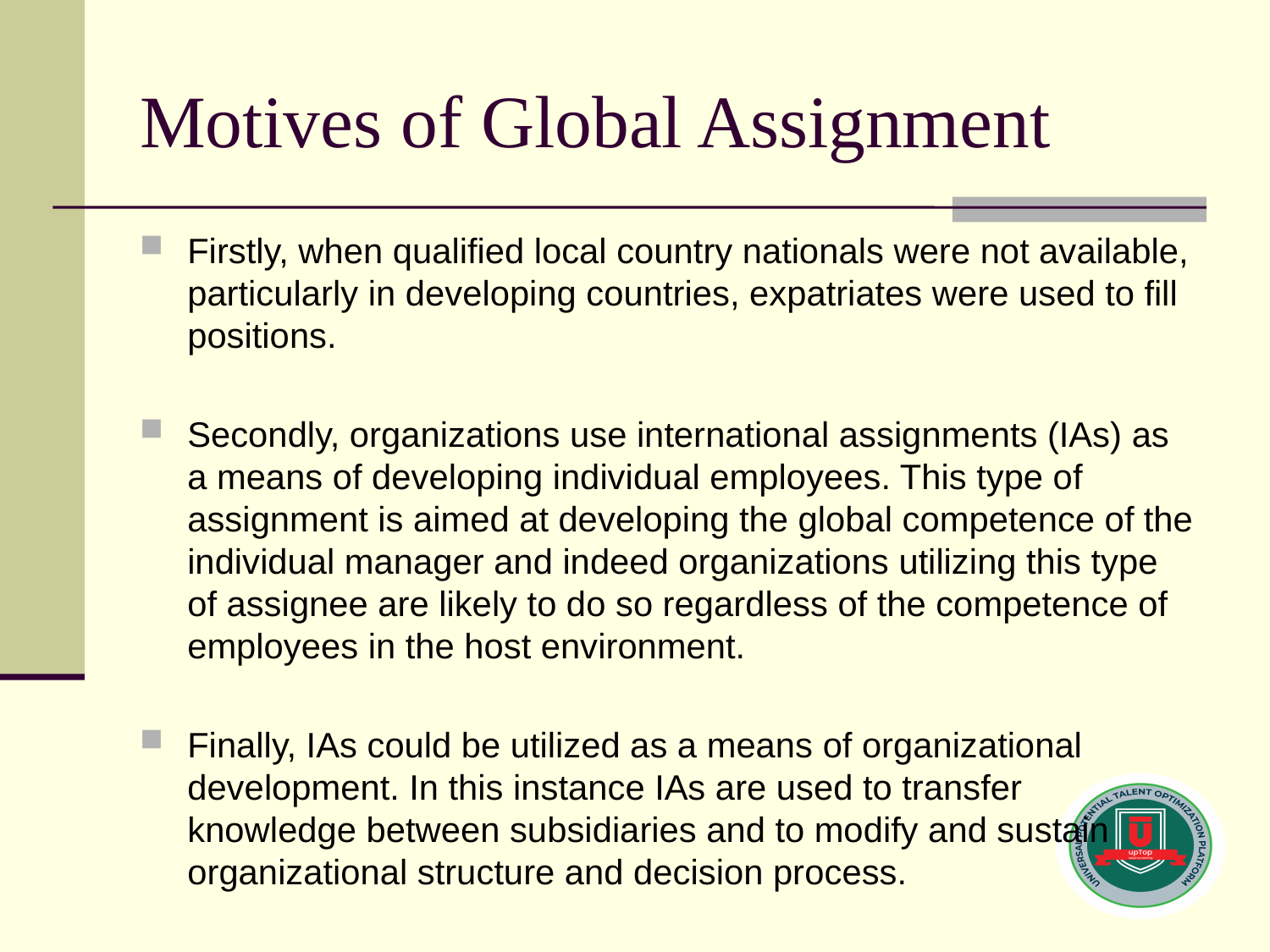

# Motives of Global Assignment
Firstly, when qualified local country nationals were not available, particularly in developing countries, expatriates were used to fill positions.

Secondly, organizations use international assignments (IAs) as a means of developing individual employees. This type of assignment is aimed at developing the global competence of the individual manager and indeed organizations utilizing this type of assignee are likely to do so regardless of the competence of employees in the host environment.

Finally, IAs could be utilized as a means of organizational development. In this instance IAs are used to transfer knowledge between subsidiaries and to modify and sustain organizational structure and decision process.